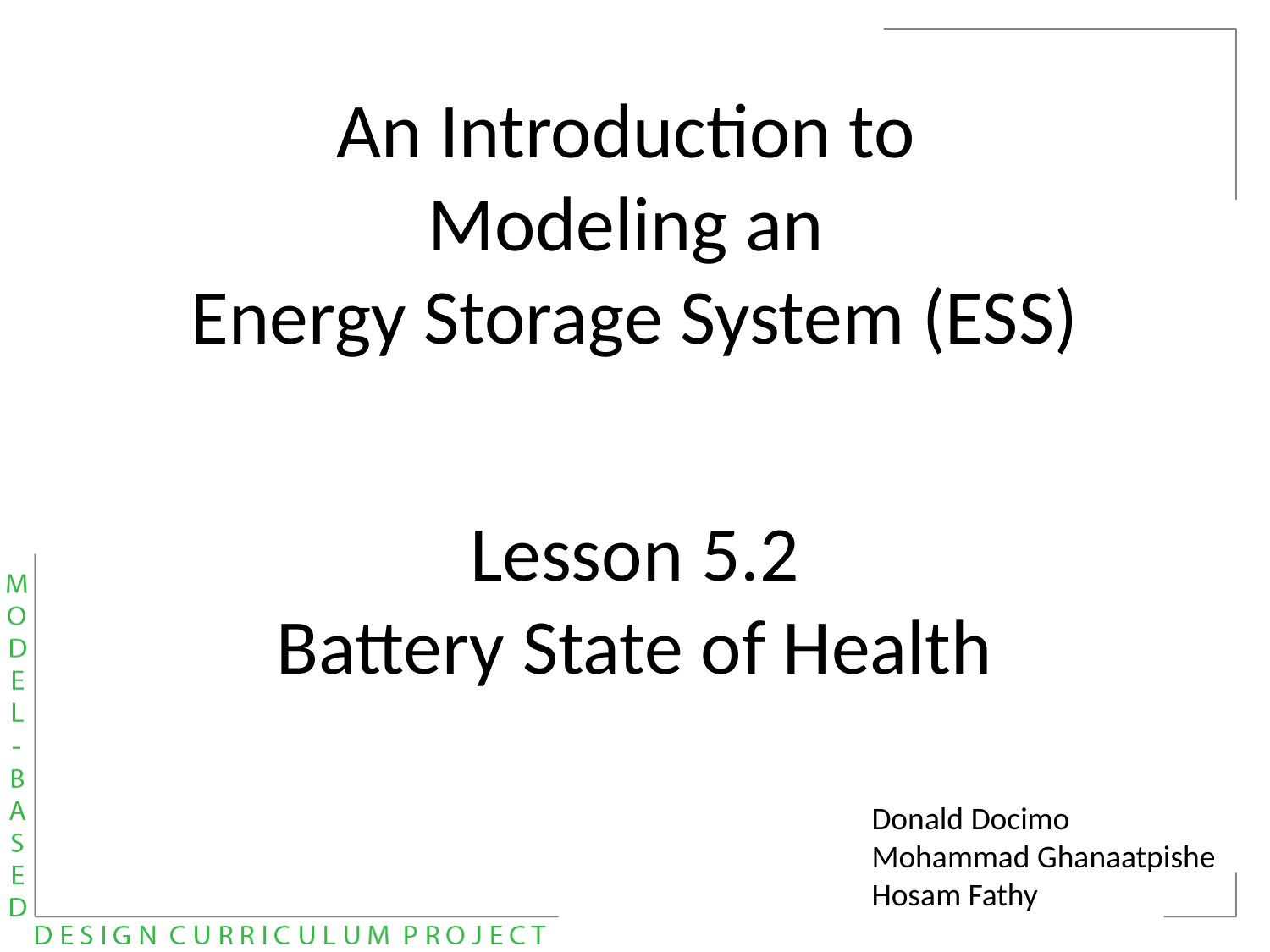

An Introduction to
Modeling an
Energy Storage System (ESS)
Lesson 5.2
Battery State of Health
Donald Docimo
Mohammad Ghanaatpishe
Hosam Fathy